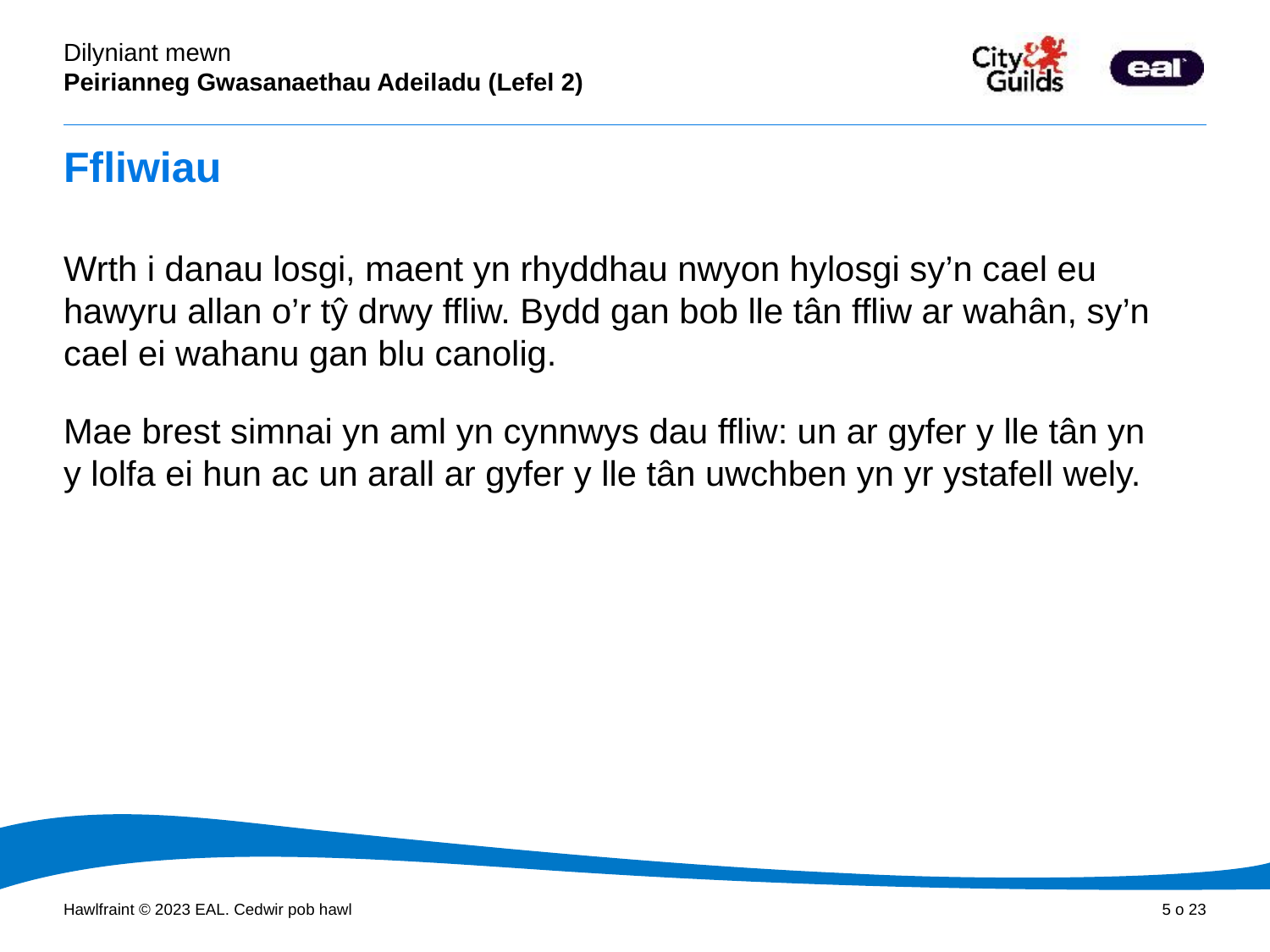

# Ffliwiau
Wrth i danau losgi, maent yn rhyddhau nwyon hylosgi sy’n cael eu hawyru allan o’r tŷ drwy ffliw. Bydd gan bob lle tân ffliw ar wahân, sy’n cael ei wahanu gan blu canolig.
Mae brest simnai yn aml yn cynnwys dau ffliw: un ar gyfer y lle tân yn y lolfa ei hun ac un arall ar gyfer y lle tân uwchben yn yr ystafell wely.